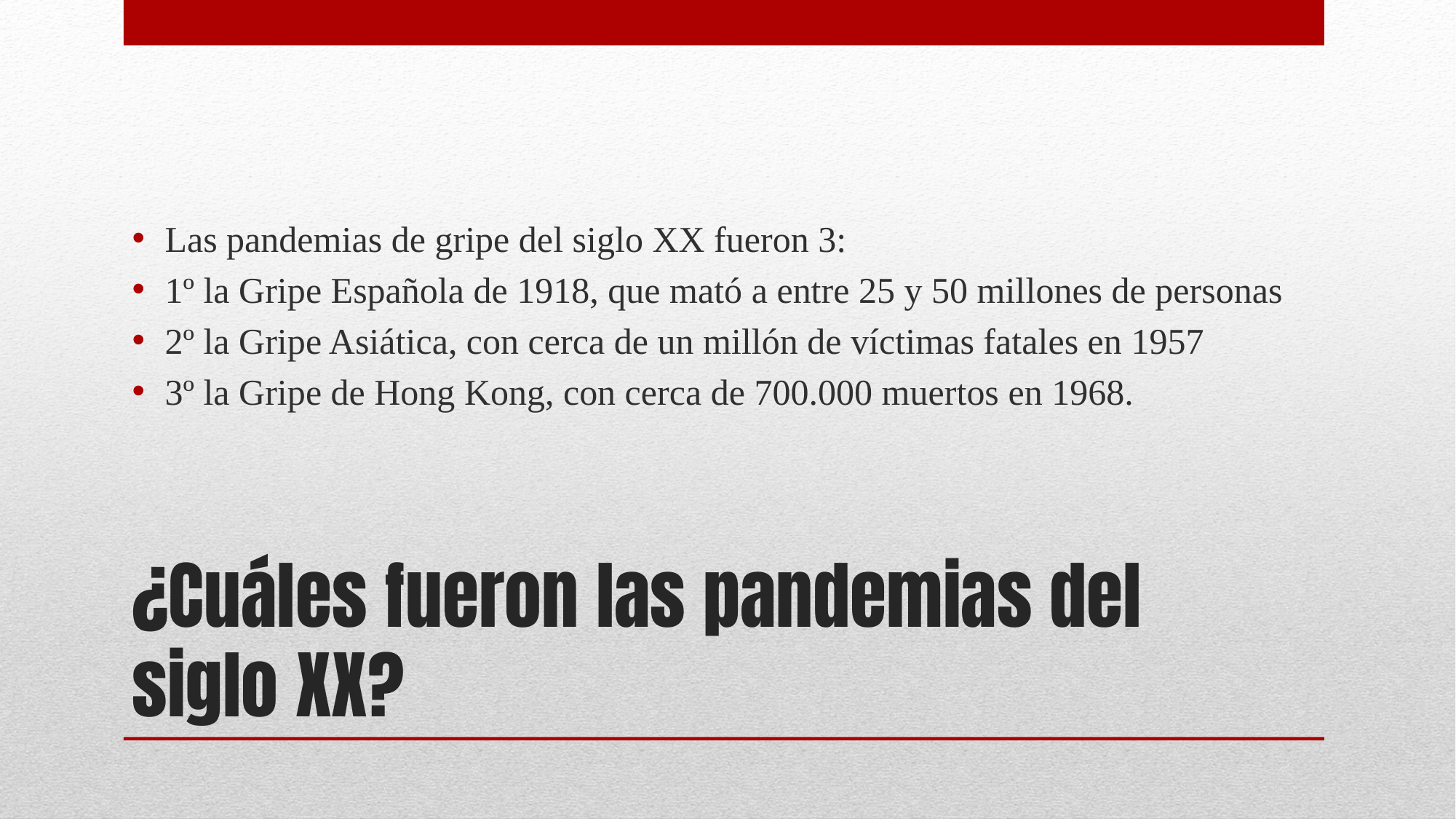

Las pandemias de gripe del siglo XX fueron 3:
1º la Gripe Española de 1918, que mató a entre 25 y 50 millones de personas
2º la Gripe Asiática, con cerca de un millón de víctimas fatales en 1957
3º la Gripe de Hong Kong, con cerca de 700.000 muertos en 1968.
# ¿Cuáles fueron las pandemias del siglo XX?